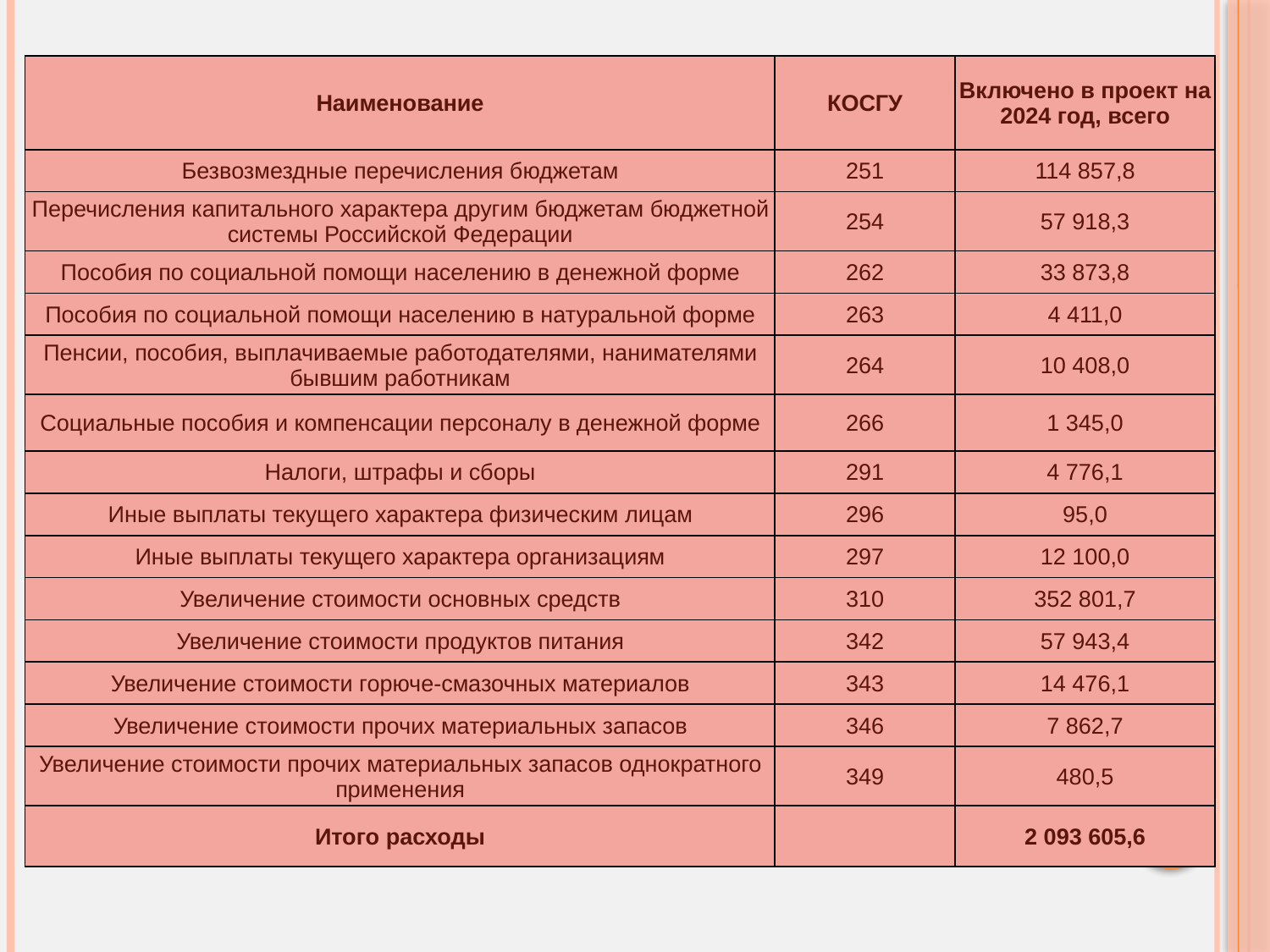

| Наименование | КОСГУ | Включено в проект на 2024 год, всего |
| --- | --- | --- |
| Безвозмездные перечисления бюджетам | 251 | 114 857,8 |
| Перечисления капитального характера другим бюджетам бюджетной системы Российской Федерации | 254 | 57 918,3 |
| Пособия по социальной помощи населению в денежной форме | 262 | 33 873,8 |
| Пособия по социальной помощи населению в натуральной форме | 263 | 4 411,0 |
| Пенсии, пособия, выплачиваемые работодателями, нанимателями бывшим работникам | 264 | 10 408,0 |
| Социальные пособия и компенсации персоналу в денежной форме | 266 | 1 345,0 |
| Налоги, штрафы и сборы | 291 | 4 776,1 |
| Иные выплаты текущего характера физическим лицам | 296 | 95,0 |
| Иные выплаты текущего характера организациям | 297 | 12 100,0 |
| Увеличение стоимости основных средств | 310 | 352 801,7 |
| Увеличение стоимости продуктов питания | 342 | 57 943,4 |
| Увеличение стоимости горюче-смазочных материалов | 343 | 14 476,1 |
| Увеличение стоимости прочих материальных запасов | 346 | 7 862,7 |
| Увеличение стоимости прочих материальных запасов однократного применения | 349 | 480,5 |
| Итого расходы |  | 2 093 605,6 |